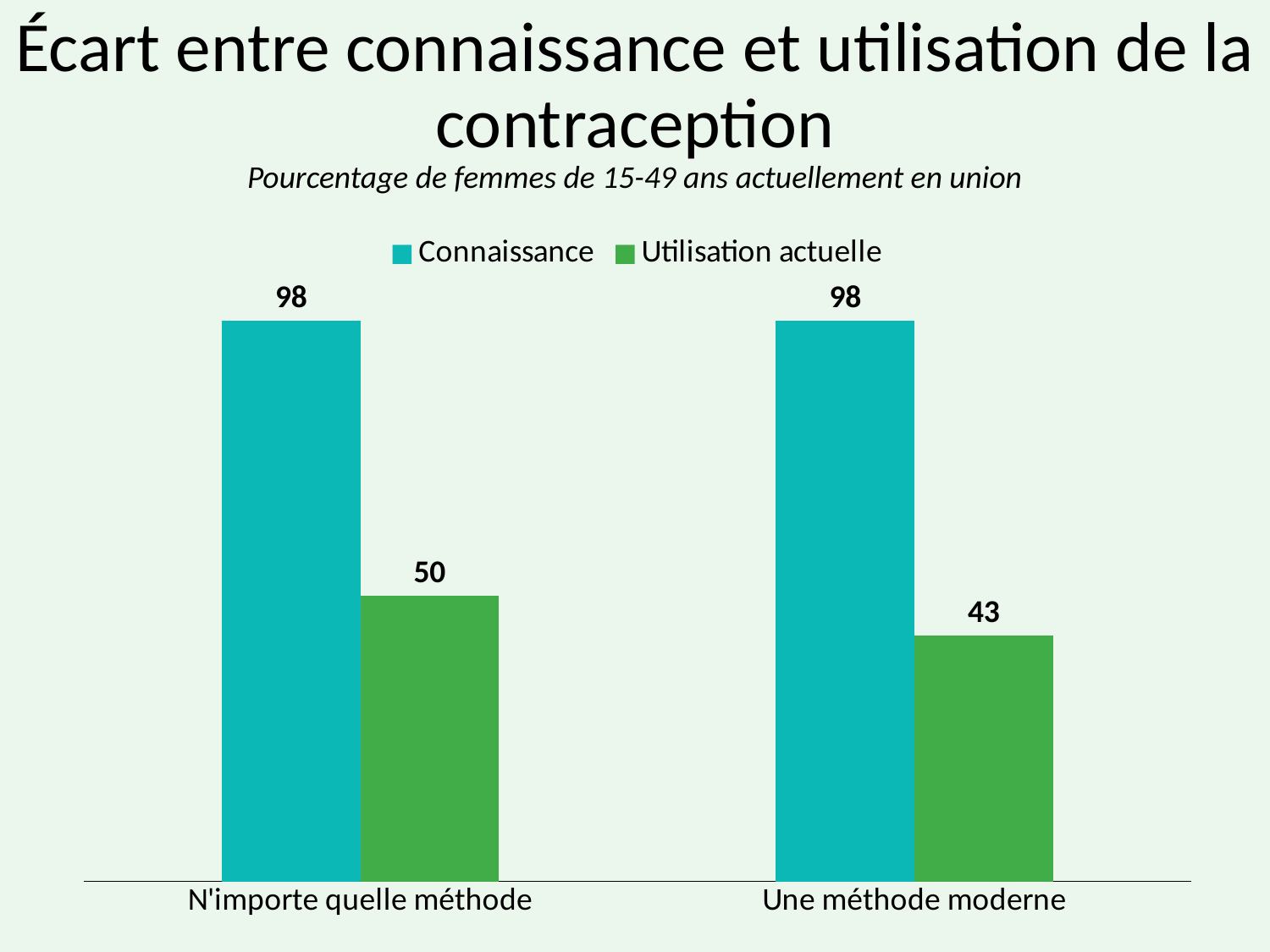

# Écart entre connaissance et utilisation de la contraception
Pourcentage de femmes de 15-49 ans actuellement en union

### Chart

| Category | Connaissance | Utilisation actuelle |
|---|---|---|
| N'importe quelle méthode | 98.0 | 50.0 |
| Une méthode moderne | 98.0 | 43.0 |